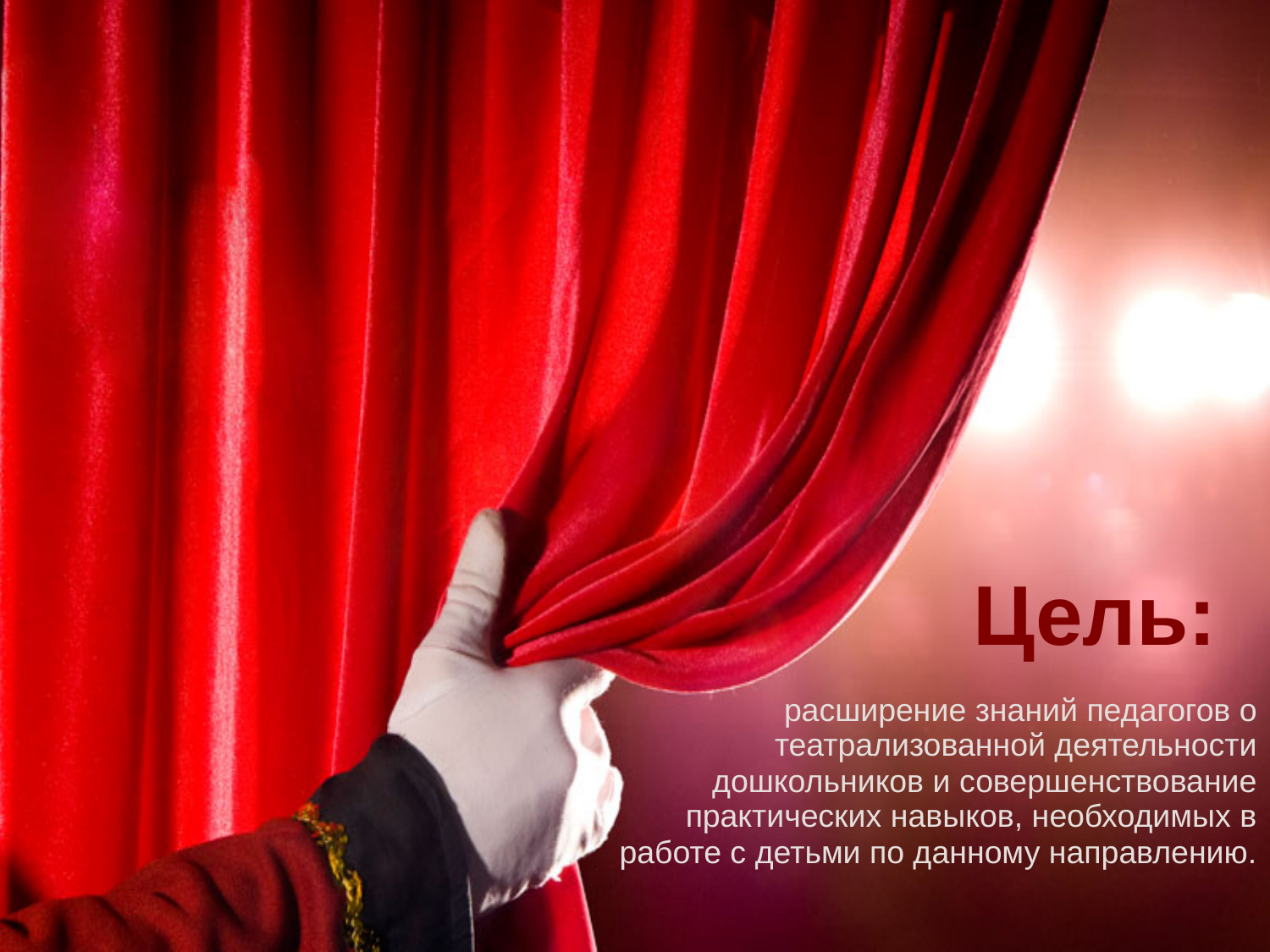

# Цель:
расширение знаний педагогов о театрализованной деятельности дошкольников и совершенствование практических навыков, необходимых в работе с детьми по данному направлению.